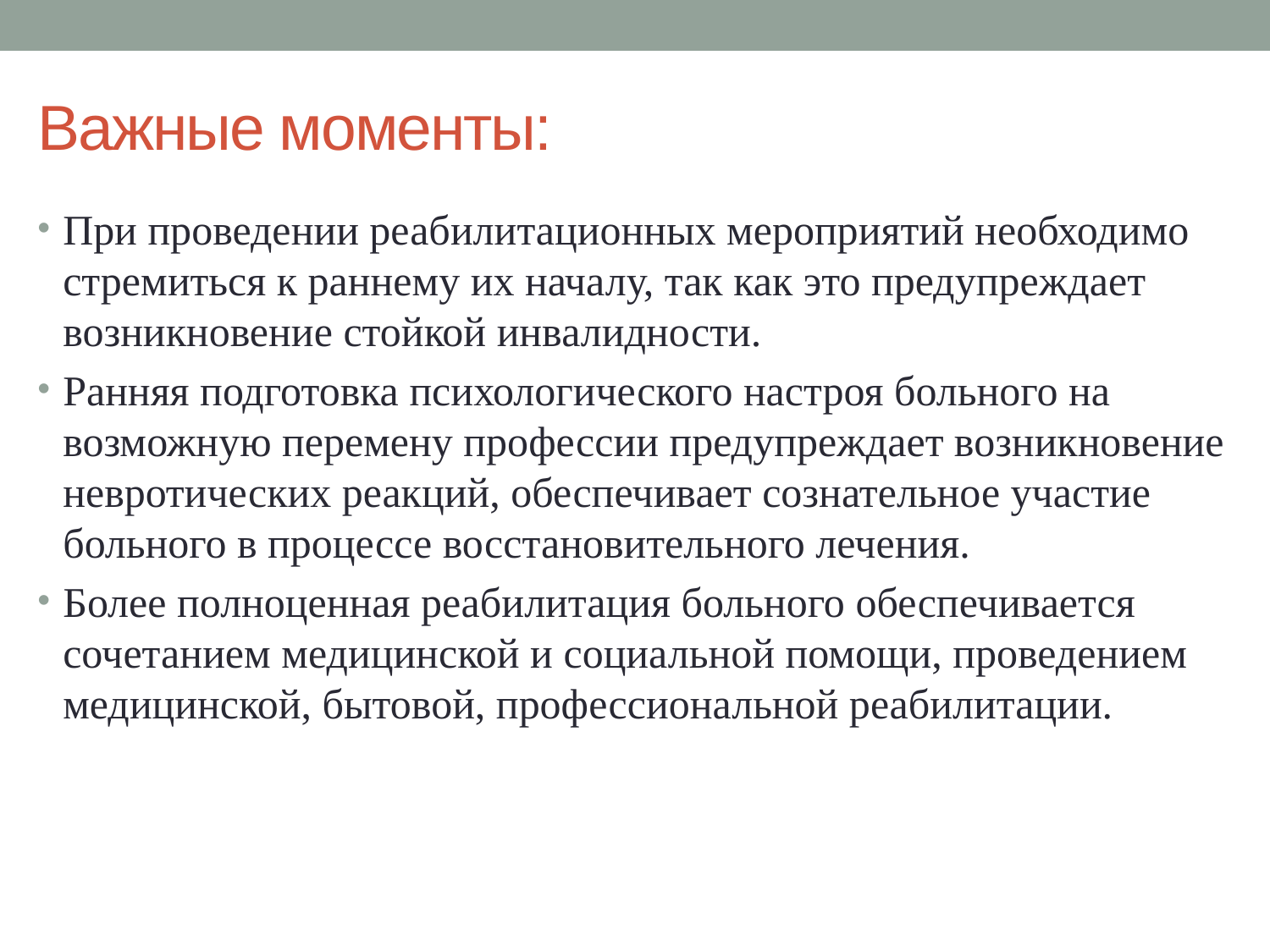

# Важные моменты:
При проведении реабилитационных мероприятий необходимо стремиться к раннему их началу, так как это предупреждает возникновение стойкой инвалидности.
Ранняя подготовка психологического настроя больного на возможную перемену профессии предупреждает возникновение невротических реакций, обеспечивает сознательное участие больного в процессе восстановительного лечения.
Более полноценная реабилитация больного обеспечивается сочетанием медицинской и социальной помощи, проведением медицинской, бытовой, профессиональной реабилитации.